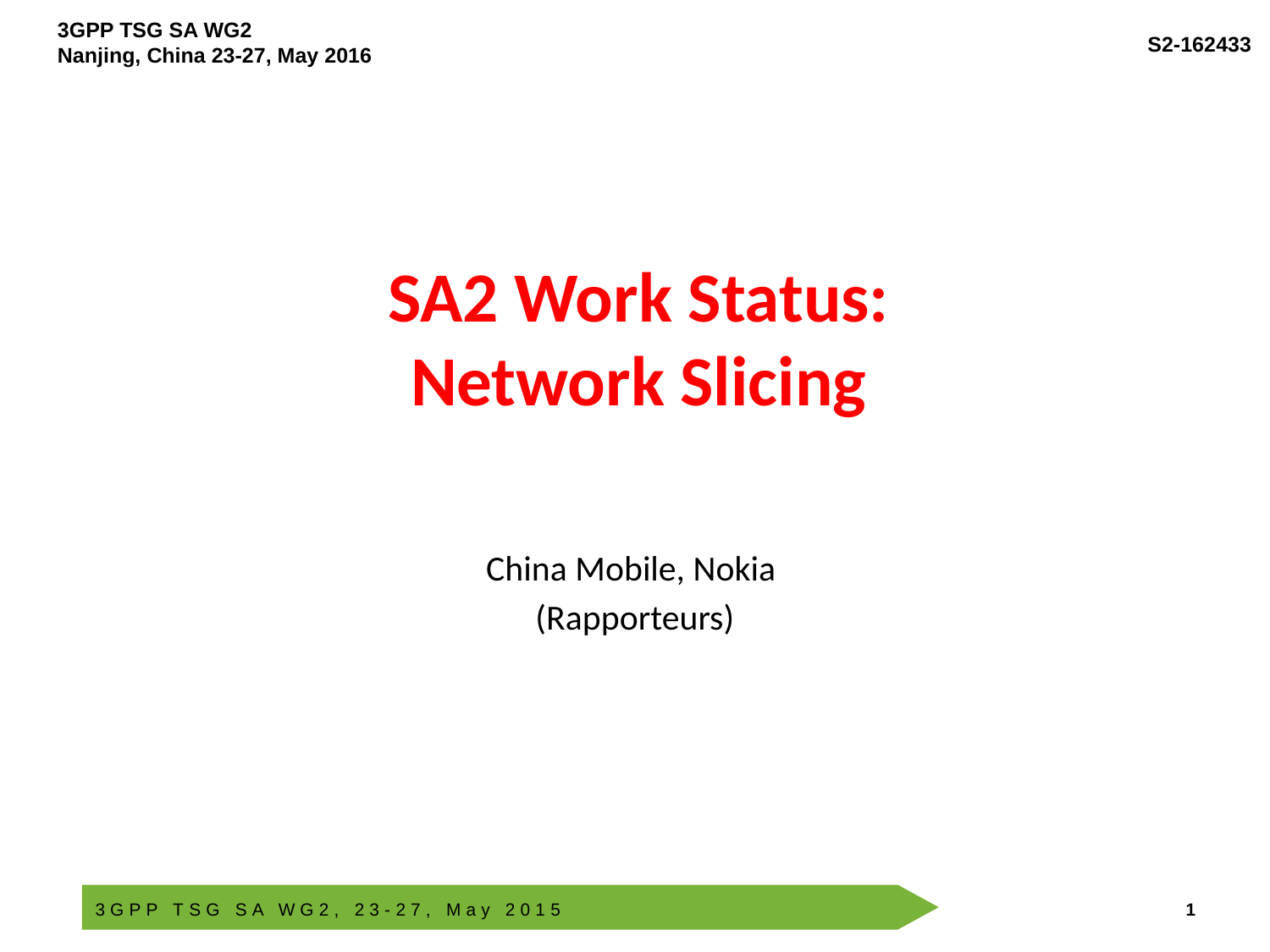

# SA2 Work Status: Network Slicing
China Mobile, Nokia
(Rapporteurs)